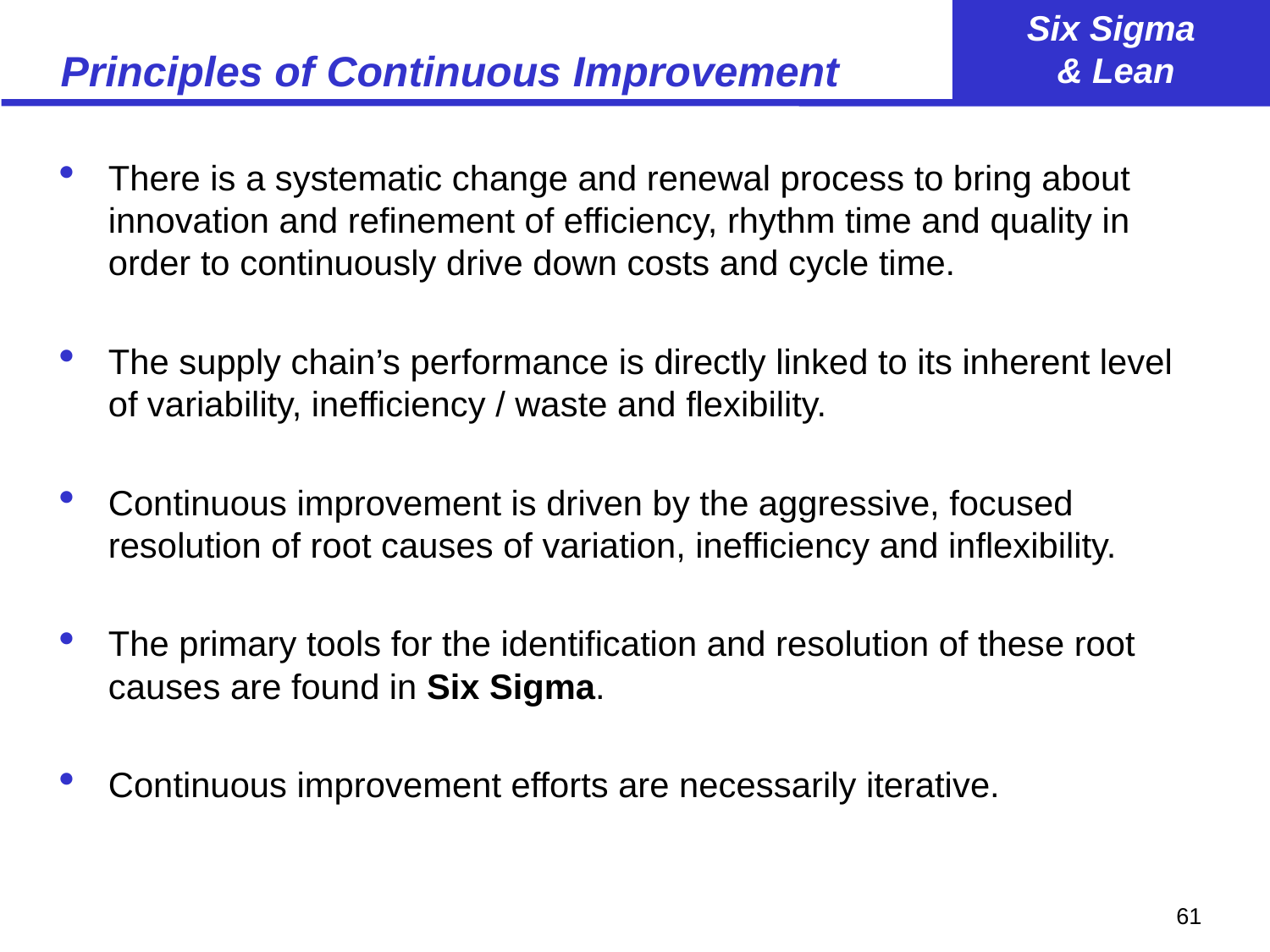

# Principles of Continuous Improvement
There is a systematic change and renewal process to bring about innovation and refinement of efficiency, rhythm time and quality in order to continuously drive down costs and cycle time.

The supply chain’s performance is directly linked to its inherent level of variability, inefficiency / waste and flexibility.

Continuous improvement is driven by the aggressive, focused resolution of root causes of variation, inefficiency and inflexibility.

The primary tools for the identification and resolution of these root causes are found in Six Sigma.

Continuous improvement efforts are necessarily iterative.